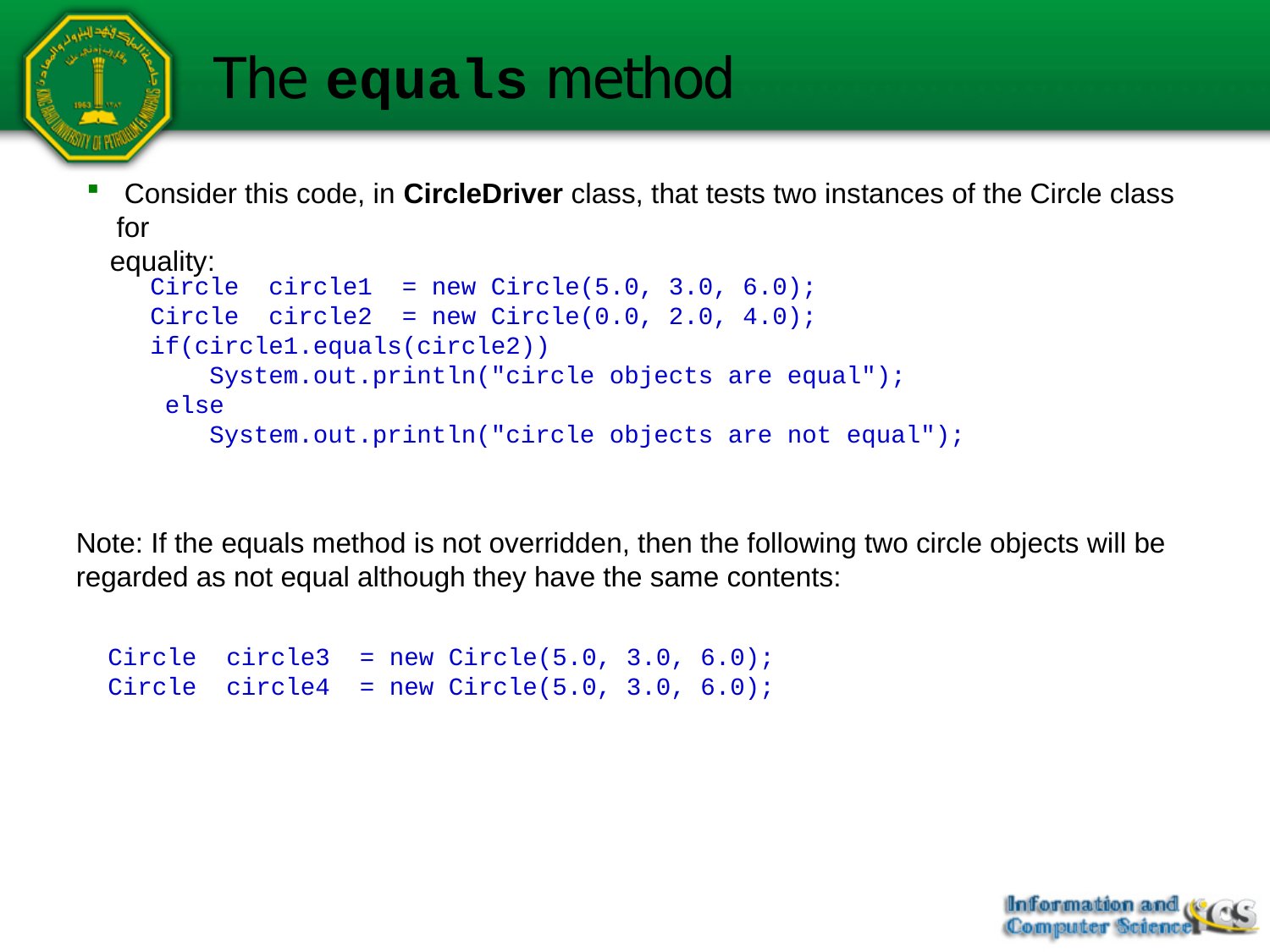

# The equals method
 Consider this code, in CircleDriver class, that tests two instances of the Circle class for
   equality:
Circle  circle1  = new Circle(5.0, 3.0, 6.0);
Circle  circle2  = new Circle(0.0, 2.0, 4.0);
if(circle1.equals(circle2))
    System.out.println("circle objects are equal");
 else
    System.out.println("circle objects are not equal");

Note: If the equals method is not overridden, then the following two circle objects will be regarded as not equal although they have the same contents:
Circle  circle3  = new Circle(5.0, 3.0, 6.0);
Circle  circle4  = new Circle(5.0, 3.0, 6.0);